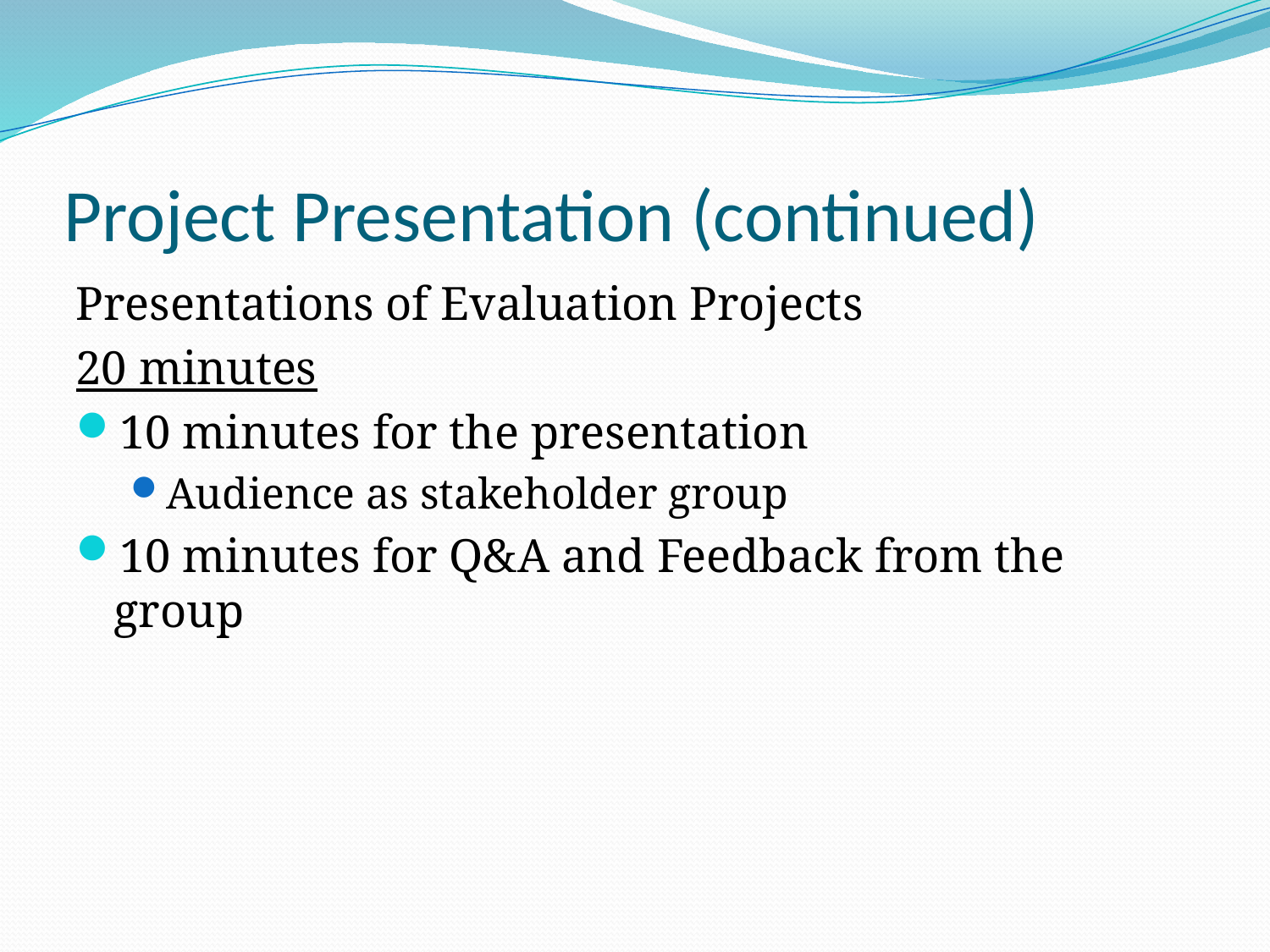

# Project Presentation (continued)
Presentations of Evaluation Projects
20 minutes
10 minutes for the presentation
Audience as stakeholder group
10 minutes for Q&A and Feedback from the group